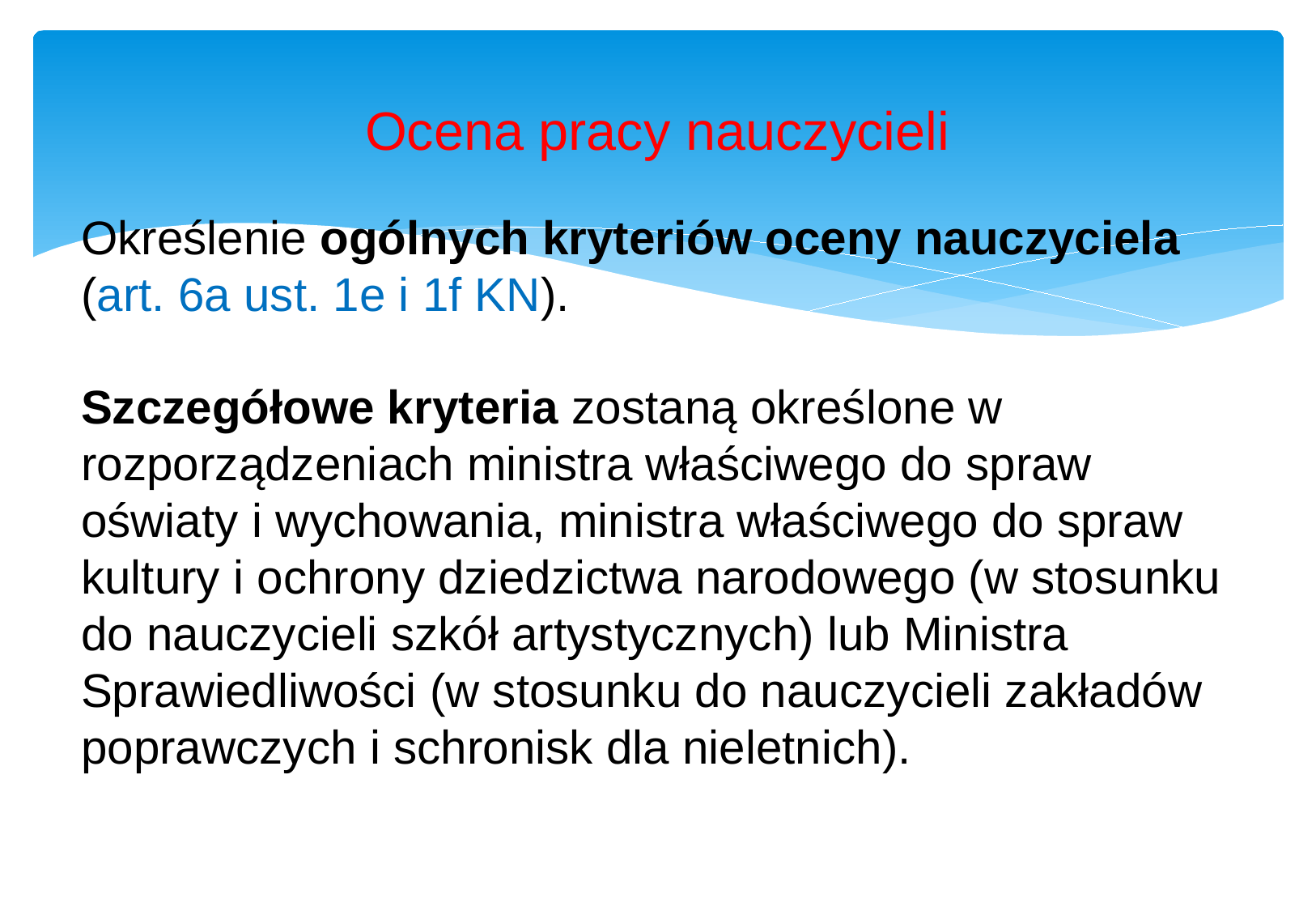

# Ocena pracy nauczycieli

Określenie ogólnych kryteriów oceny nauczyciela (art. 6a ust. 1e i 1f KN).

Szczegółowe kryteria zostaną określone w rozporządzeniach ministra właściwego do spraw oświaty i wychowania, ministra właściwego do spraw kultury i ochrony dziedzictwa narodowego (w stosunku do nauczycieli szkół artystycznych) lub Ministra Sprawiedliwości (w stosunku do nauczycieli zakładów poprawczych i schronisk dla nieletnich).